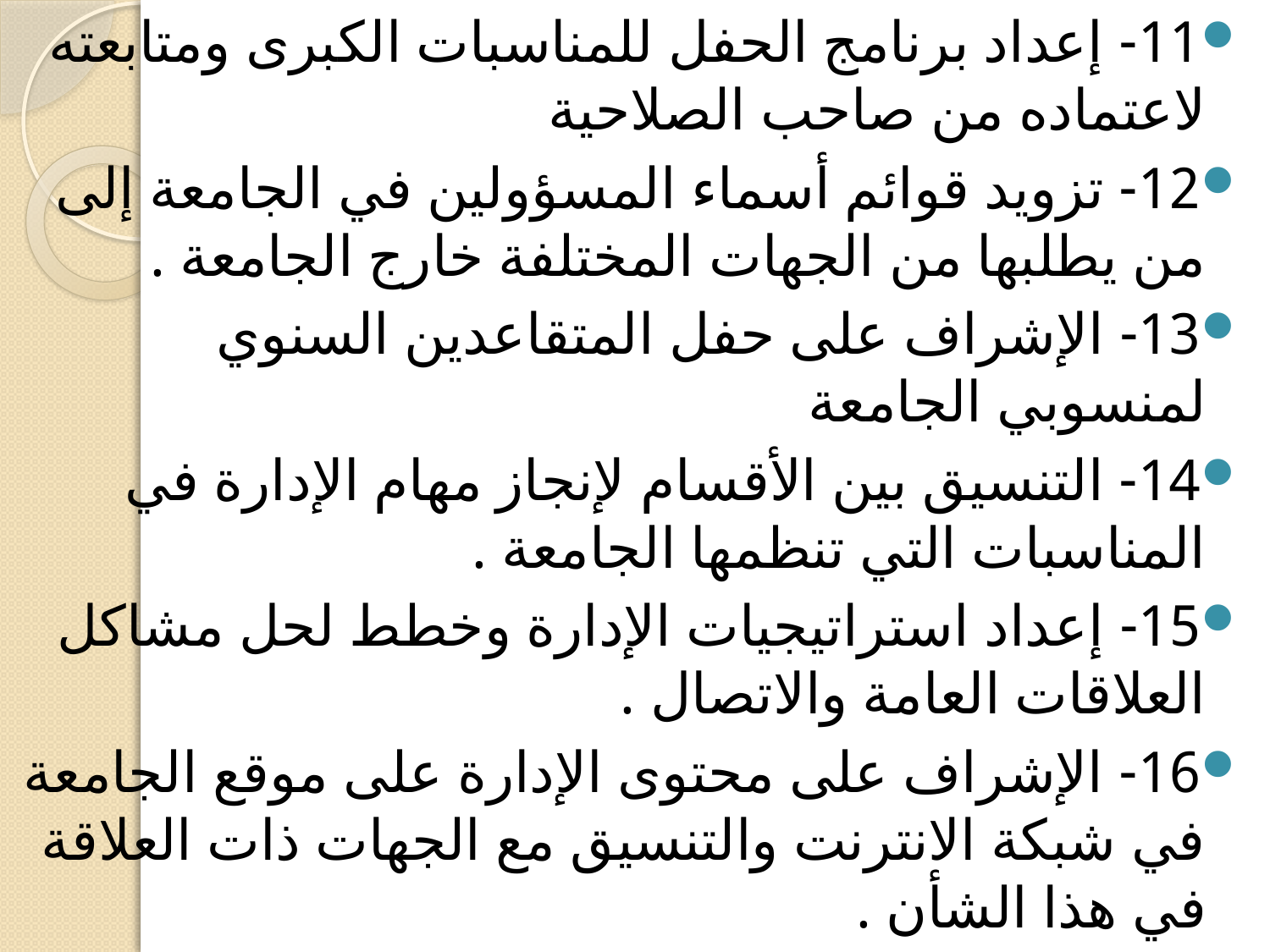

11- إعداد برنامج الحفل للمناسبات الكبرى ومتابعته لاعتماده من صاحب الصلاحية
12- تزويد قوائم أسماء المسؤولين في الجامعة إلى من يطلبها من الجهات المختلفة خارج الجامعة .
13- الإشراف على حفل المتقاعدين السنوي لمنسوبي الجامعة
14- التنسيق بين الأقسام لإنجاز مهام الإدارة في المناسبات التي تنظمها الجامعة .
15- إعداد استراتيجيات الإدارة وخطط لحل مشاكل العلاقات العامة والاتصال .
16- الإشراف على محتوى الإدارة على موقع الجامعة في شبكة الانترنت والتنسيق مع الجهات ذات العلاقة في هذا الشأن .
17- إعداد التقرير السنوي للإدارة .